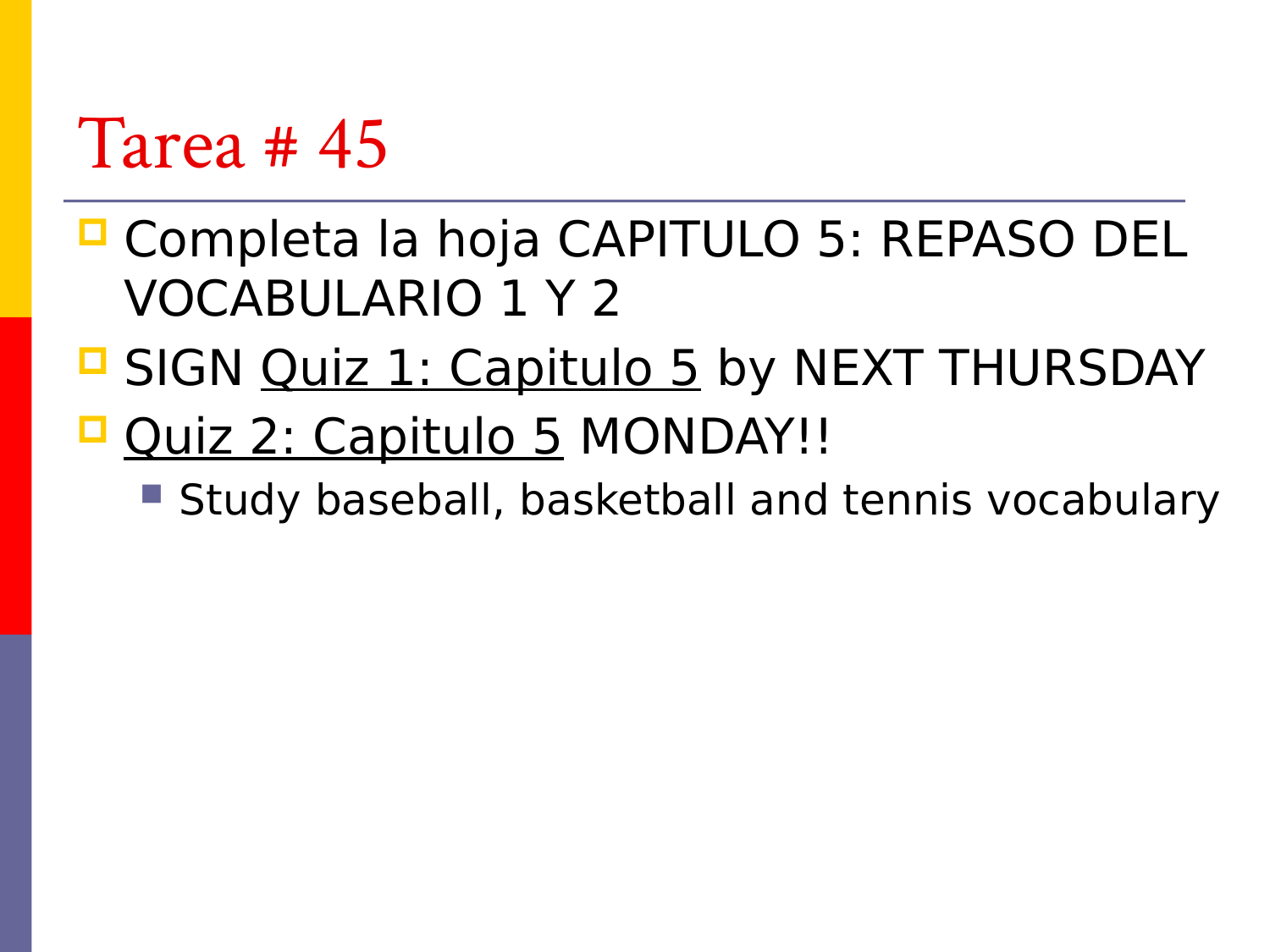

Tarea # 45
Completa la hoja CAPITULO 5: REPASO DEL VOCABULARIO 1 Y 2
SIGN Quiz 1: Capitulo 5 by NEXT THURSDAY
Quiz 2: Capitulo 5 MONDAY!!
Study baseball, basketball and tennis vocabulary